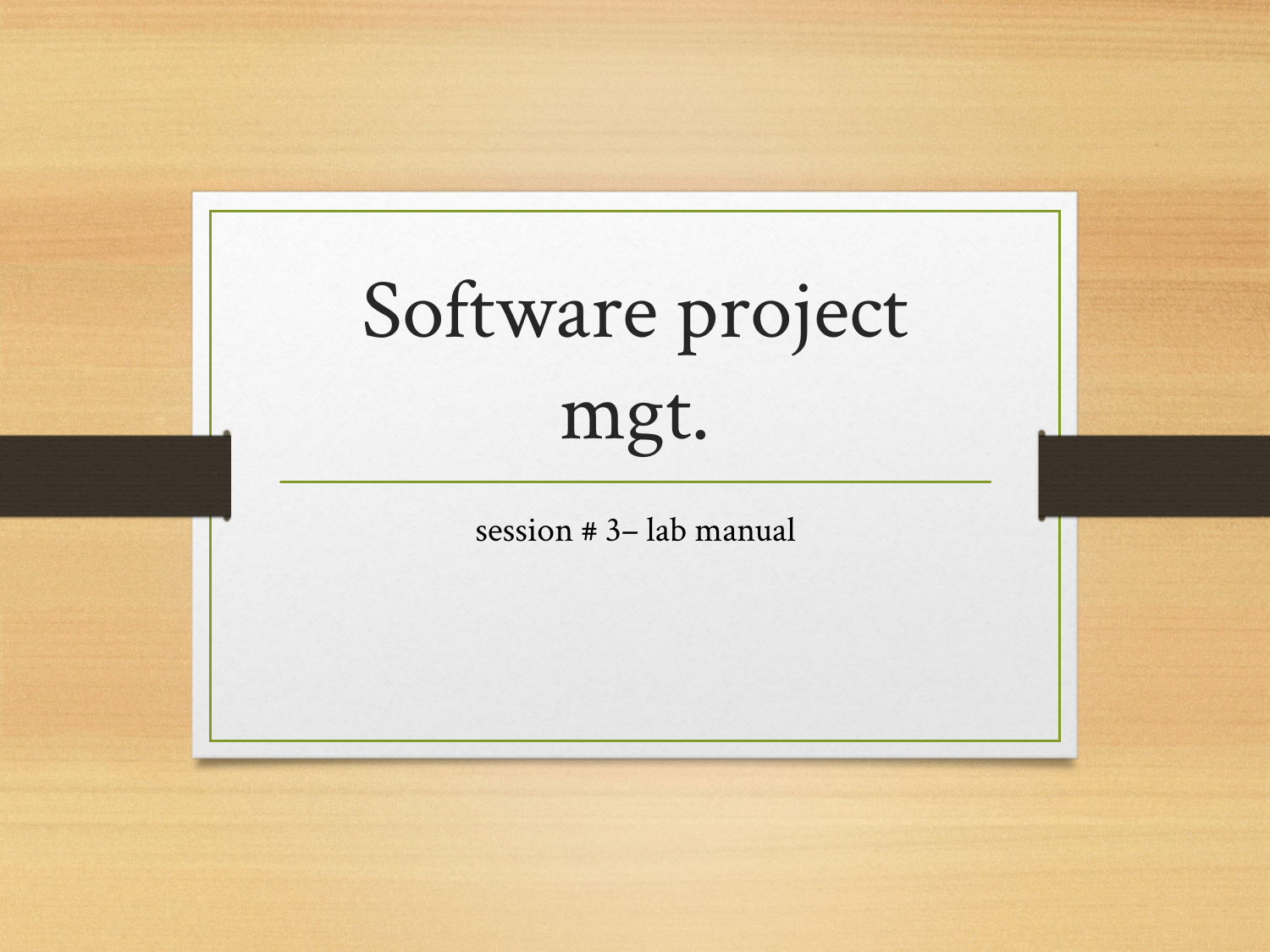

# Software project mgt.
session # 3– lab manual